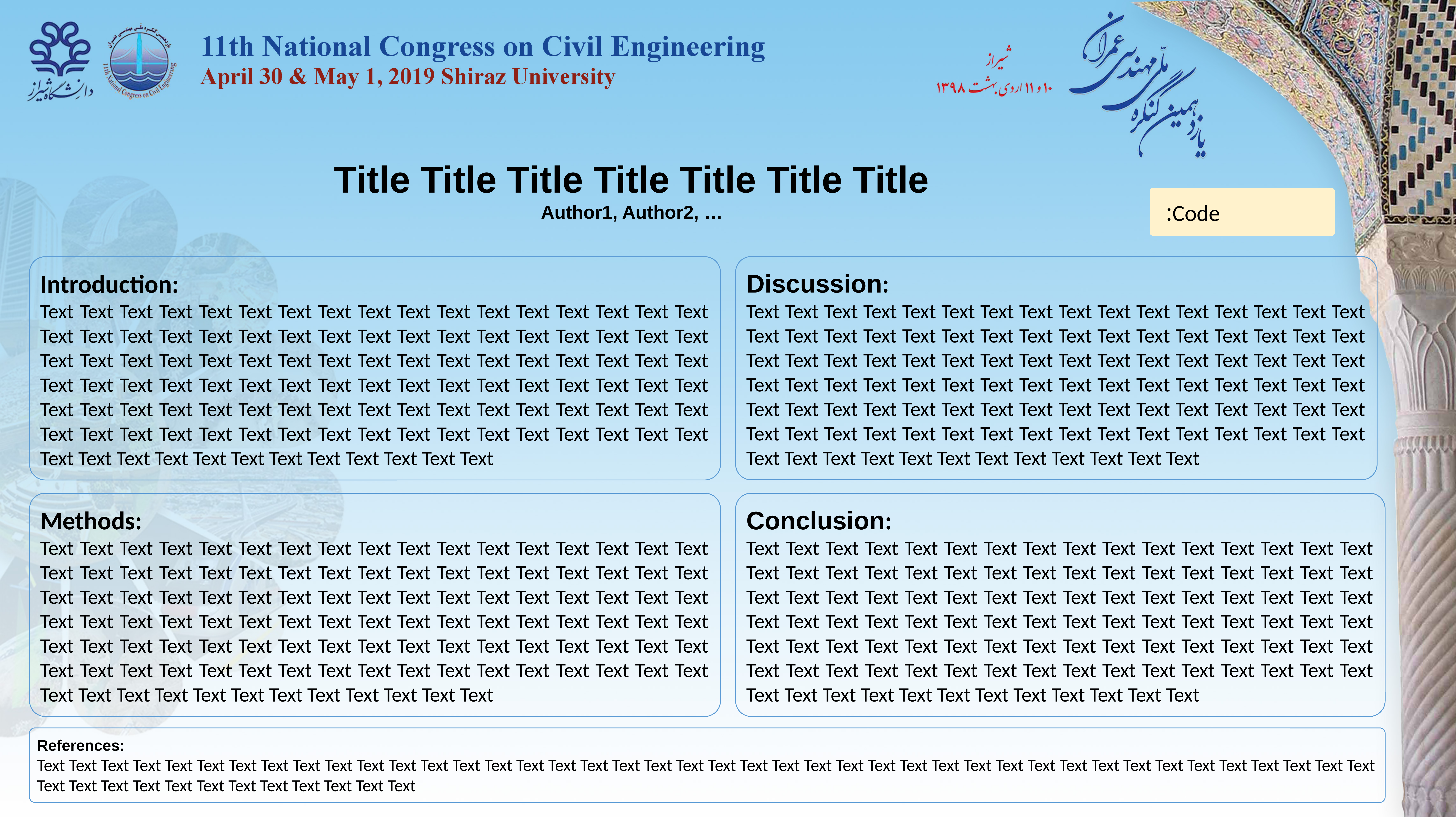

Title Title Title Title Title Title Title
Author1, Author2, …
Code:
Discussion:
Text Text Text Text Text Text Text Text Text Text Text Text Text Text Text Text Text Text Text Text Text Text Text Text Text Text Text Text Text Text Text Text Text Text Text Text Text Text Text Text Text Text Text Text Text Text Text Text Text Text Text Text Text Text Text Text Text Text Text Text Text Text Text Text Text Text Text Text Text Text Text Text Text Text Text Text Text Text Text Text Text Text Text Text Text Text Text Text Text Text Text Text Text Text Text Text Text Text Text Text Text Text Text Text Text Text Text Text
Introduction:
Text Text Text Text Text Text Text Text Text Text Text Text Text Text Text Text Text Text Text Text Text Text Text Text Text Text Text Text Text Text Text Text Text Text Text Text Text Text Text Text Text Text Text Text Text Text Text Text Text Text Text Text Text Text Text Text Text Text Text Text Text Text Text Text Text Text Text Text Text Text Text Text Text Text Text Text Text Text Text Text Text Text Text Text Text Text Text Text Text Text Text Text Text Text Text Text Text Text Text Text Text Text Text Text Text Text Text Text Text Text Text Text Text Text
Methods:
Text Text Text Text Text Text Text Text Text Text Text Text Text Text Text Text Text Text Text Text Text Text Text Text Text Text Text Text Text Text Text Text Text Text Text Text Text Text Text Text Text Text Text Text Text Text Text Text Text Text Text Text Text Text Text Text Text Text Text Text Text Text Text Text Text Text Text Text Text Text Text Text Text Text Text Text Text Text Text Text Text Text Text Text Text Text Text Text Text Text Text Text Text Text Text Text Text Text Text Text Text Text Text Text Text Text Text Text Text Text Text Text Text Text
Conclusion:
Text Text Text Text Text Text Text Text Text Text Text Text Text Text Text Text Text Text Text Text Text Text Text Text Text Text Text Text Text Text Text Text Text Text Text Text Text Text Text Text Text Text Text Text Text Text Text Text Text Text Text Text Text Text Text Text Text Text Text Text Text Text Text Text Text Text Text Text Text Text Text Text Text Text Text Text Text Text Text Text Text Text Text Text Text Text Text Text Text Text Text Text Text Text Text Text Text Text Text Text Text Text Text Text Text Text Text Text
References:
Text Text Text Text Text Text Text Text Text Text Text Text Text Text Text Text Text Text Text Text Text Text Text Text Text Text Text Text Text Text Text Text Text Text Text Text Text Text Text Text Text Text Text Text Text Text Text Text Text Text Text Text Text Text